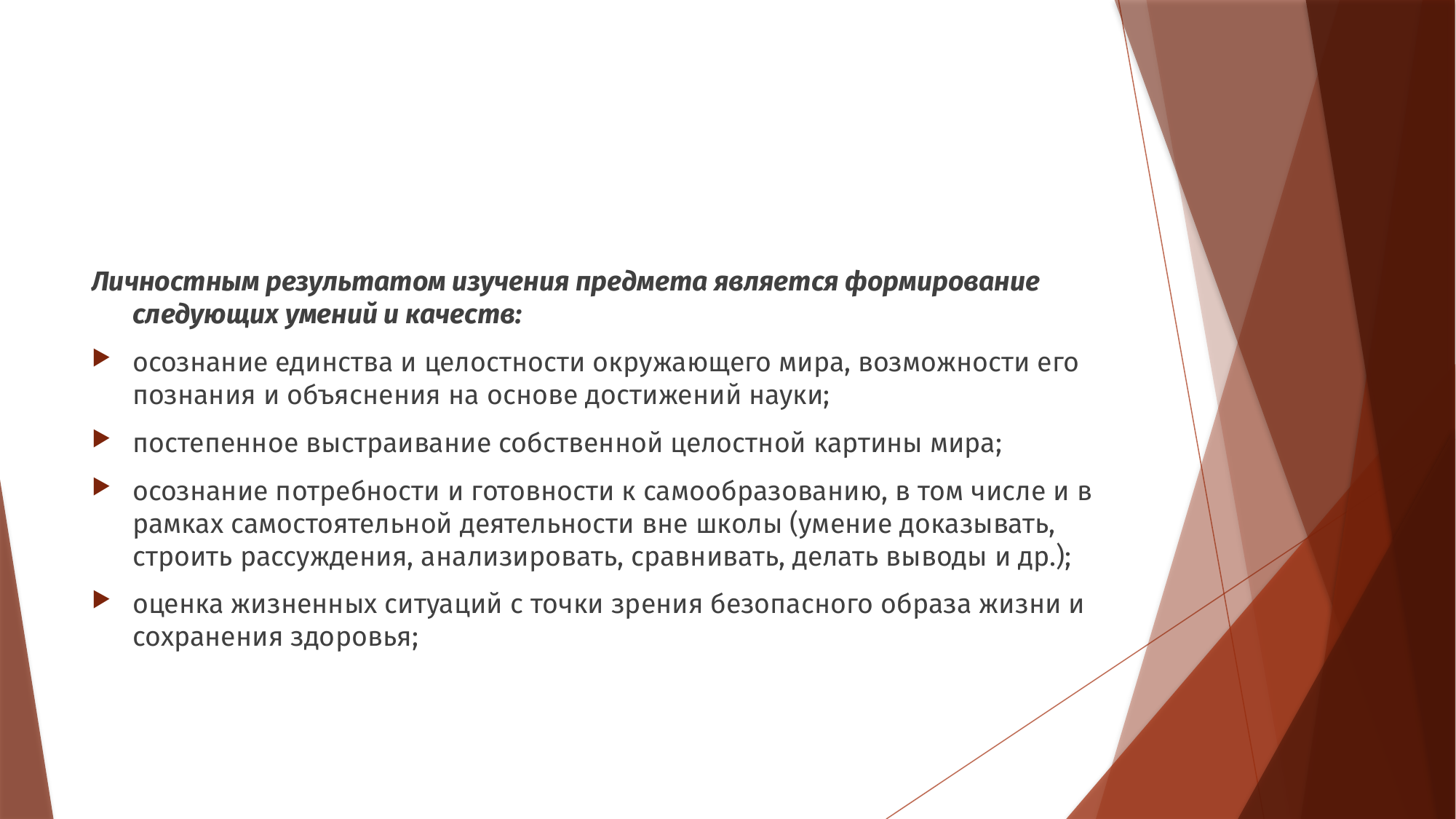

#
Личностным результатом изучения предмета является формирование следующих умений и качеств:
осознание единства и целостности окружающего мира, возможности его познания и объяснения на основе достижений науки;
постепенное выстраивание собственной целостной картины мира;
осознание потребности и готовности к самообразованию, в том числе и в рамках самостоятельной деятельности вне школы (умение доказывать, строить рассуждения, анализировать, сравнивать, делать выводы и др.);
оценка жизненных ситуаций с точки зрения безопасного образа жизни и сохранения здоровья;